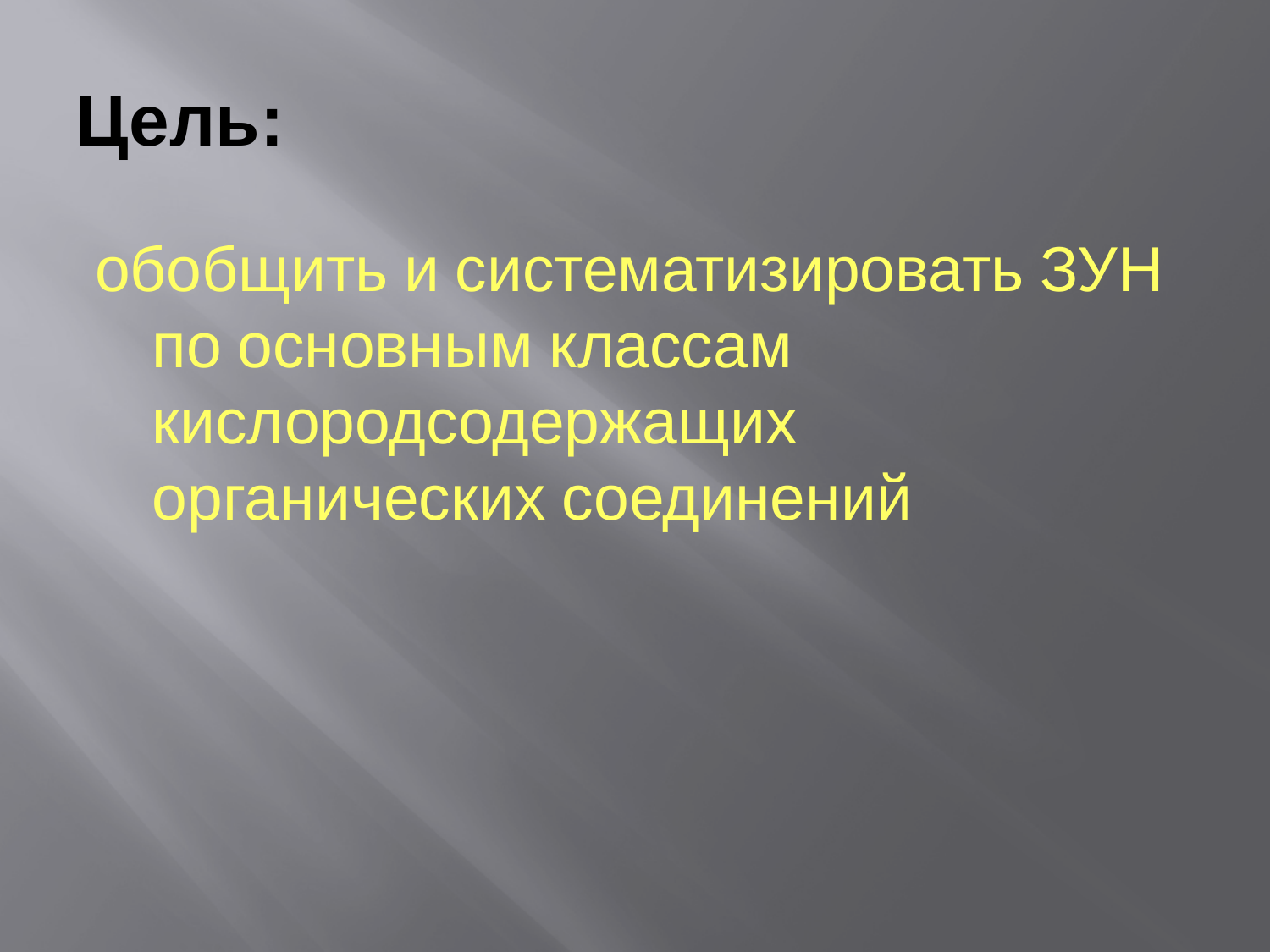

# Цель:
обобщить и систематизировать ЗУН по основным классам кислородсодержащих органических соединений